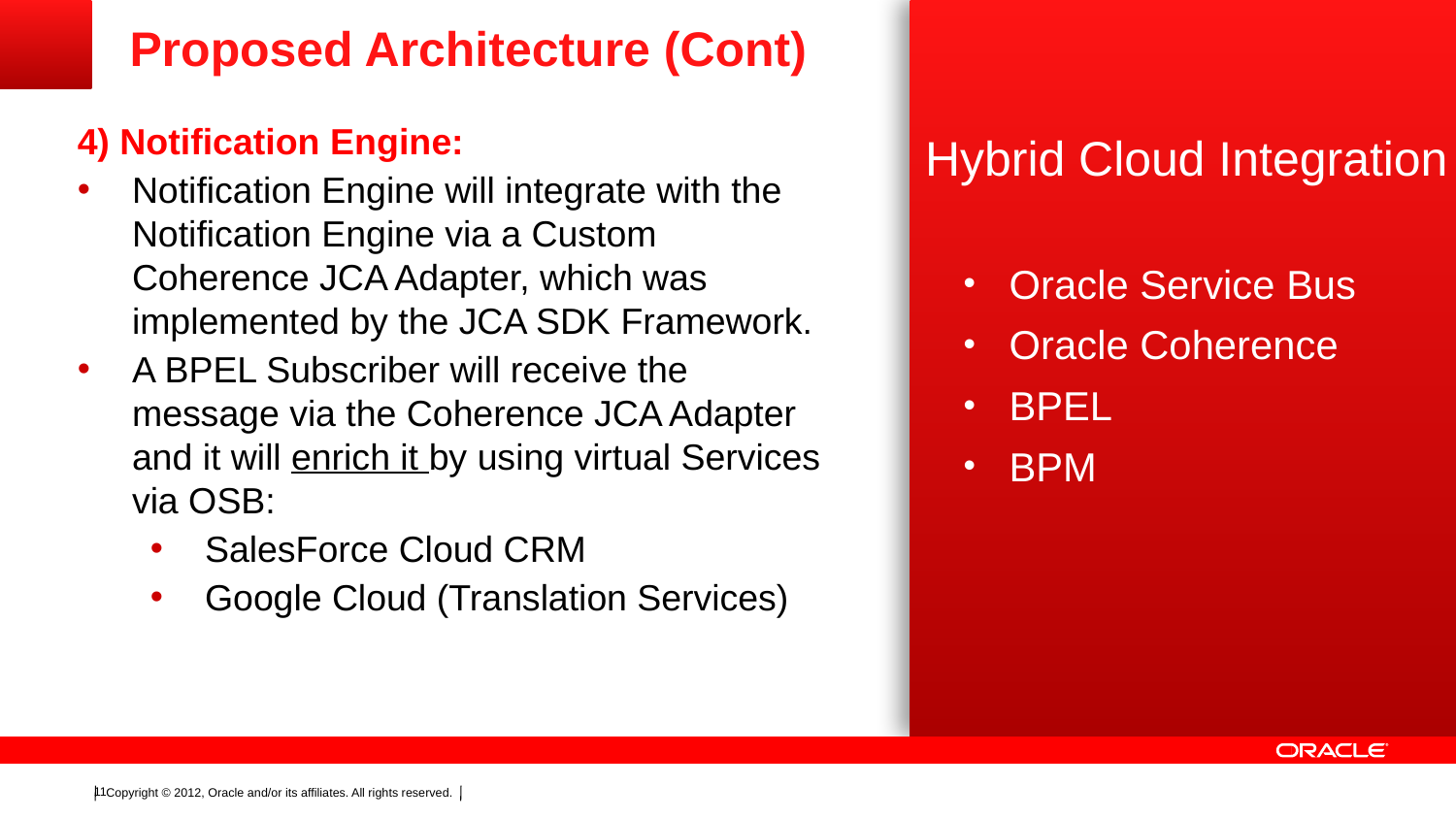

Proposed Architecture (Cont)
4) Notification Engine:
Notification Engine will integrate with the Notification Engine via a Custom Coherence JCA Adapter, which was implemented by the JCA SDK Framework.
A BPEL Subscriber will receive the message via the Coherence JCA Adapter and it will enrich it by using virtual Services via OSB:
SalesForce Cloud CRM
Google Cloud (Translation Services)

Hybrid Cloud Integration

 Oracle Service Bus
 Oracle Coherence
 BPEL
 BPM